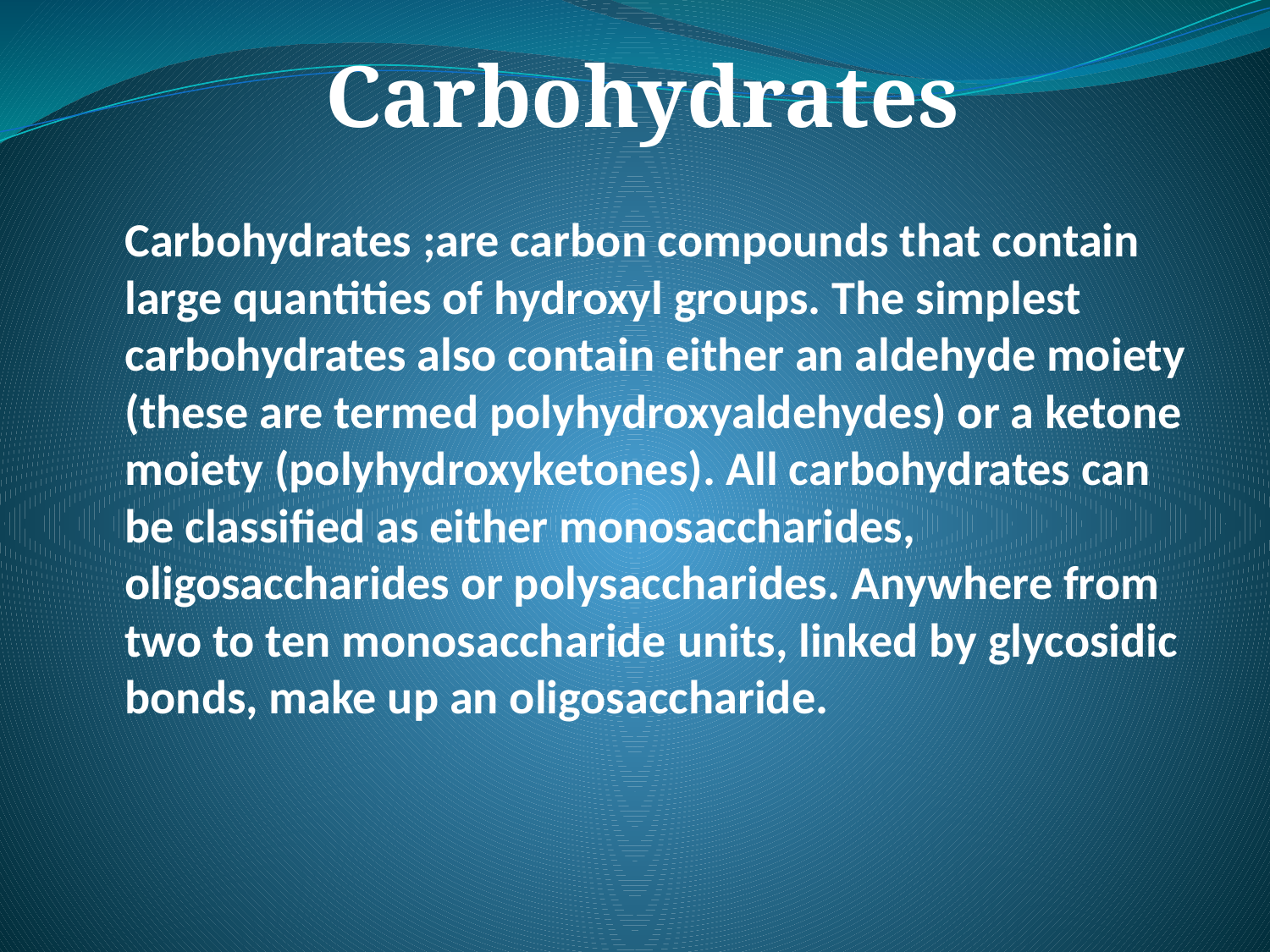

Carbohydrates
# Carbohydrates ;are carbon compounds that contain large quantities of hydroxyl groups. The simplest carbohydrates also contain either an aldehyde moiety (these are termed polyhydroxyaldehydes) or a ketone moiety (polyhydroxyketones). All carbohydrates can be classified as either monosaccharides, oligosaccharides or polysaccharides. Anywhere from two to ten monosaccharide units, linked by glycosidic bonds, make up an oligosaccharide.